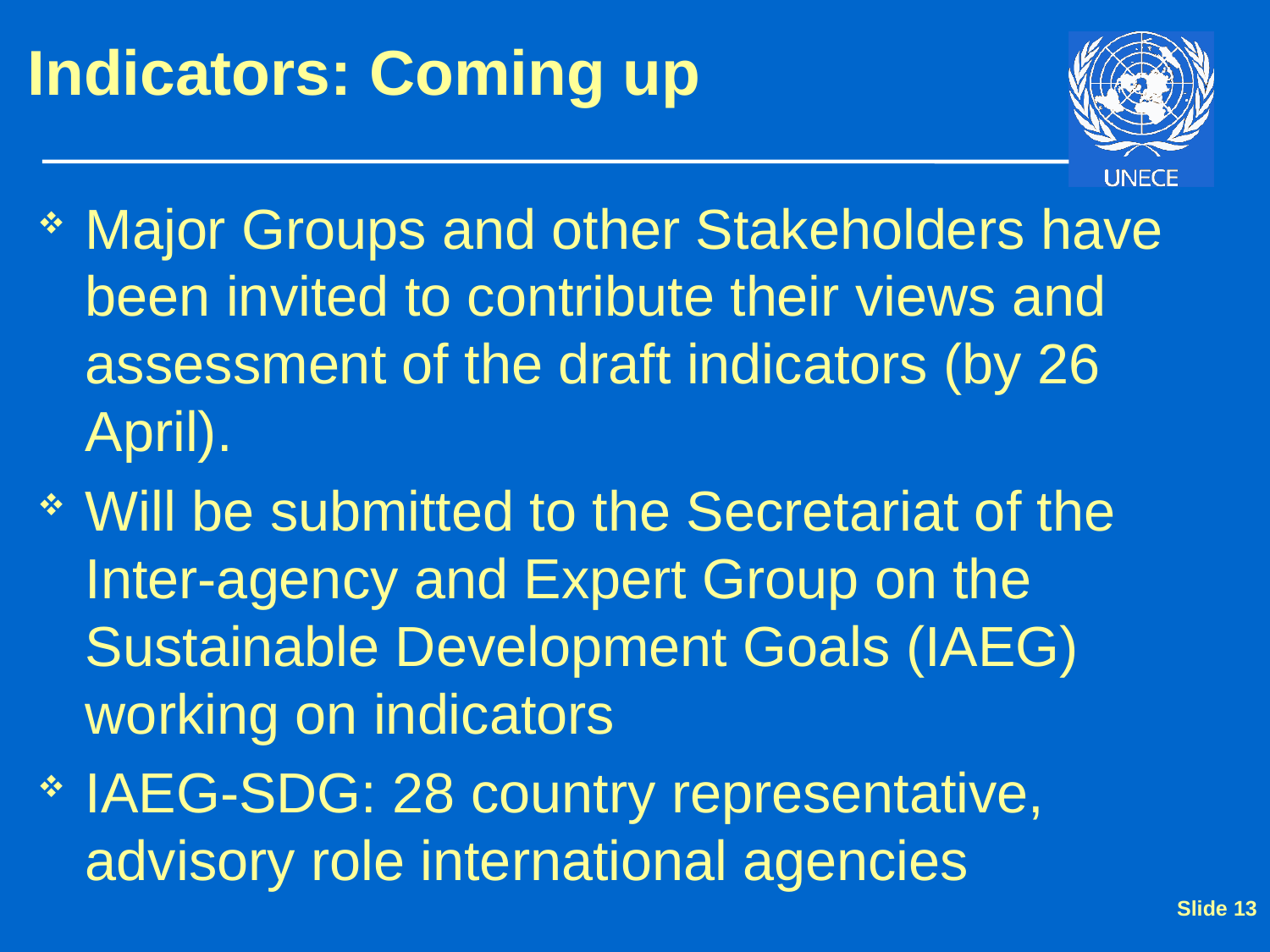

# Indicators: Coming up
Major Groups and other Stakeholders have been invited to contribute their views and assessment of the draft indicators (by 26 April).
Will be submitted to the Secretariat of the Inter-agency and Expert Group on the Sustainable Development Goals (IAEG) working on indicators
IAEG-SDG: 28 country representative, advisory role international agencies